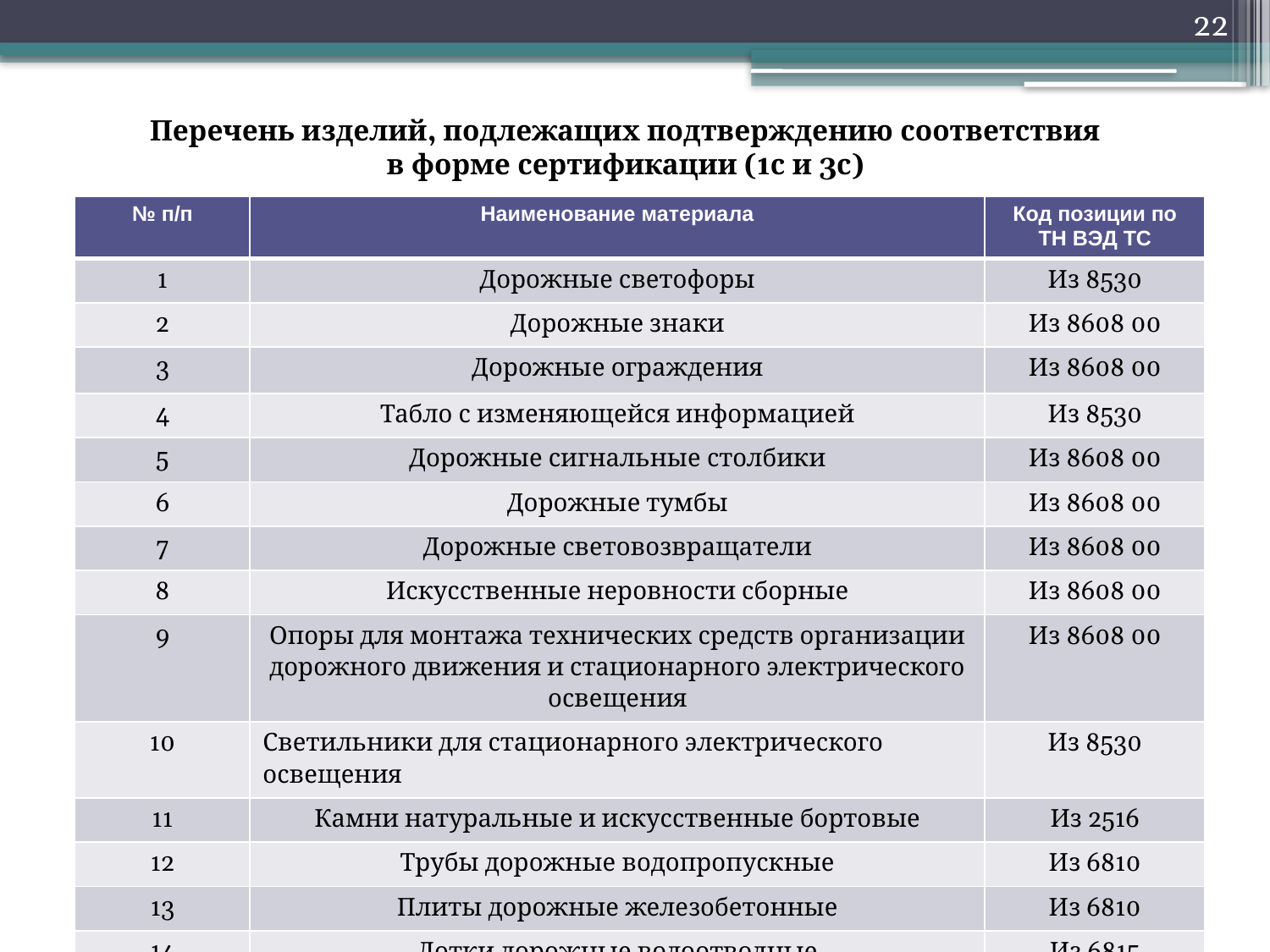

22
# Перечень изделий, подлежащих подтверждению соответствия в форме сертификации (1с и 3с)
| № п/п | Наименование материала | Код позиции по ТН ВЭД ТС |
| --- | --- | --- |
| 1 | Дорожные светофоры | Из 8530 |
| 2 | Дорожные знаки | Из 8608 00 |
| 3 | Дорожные ограждения | Из 8608 00 |
| 4 | Табло с изменяющейся информацией | Из 8530 |
| 5 | Дорожные сигнальные столбики | Из 8608 00 |
| 6 | Дорожные тумбы | Из 8608 00 |
| 7 | Дорожные световозвращатели | Из 8608 00 |
| 8 | Искусственные неровности сборные | Из 8608 00 |
| 9 | Опоры для монтажа технических средств организации дорожного движения и стационарного электрического освещения | Из 8608 00 |
| 10 | Светильники для стационарного электрического освещения | Из 8530 |
| 11 | Камни натуральные и искусственные бортовые | Из 2516 |
| 12 | Трубы дорожные водопропускные | Из 6810 |
| 13 | Плиты дорожные железобетонные | Из 6810 |
| 14 | Лотки дорожные водоотводные | Из 6815 |